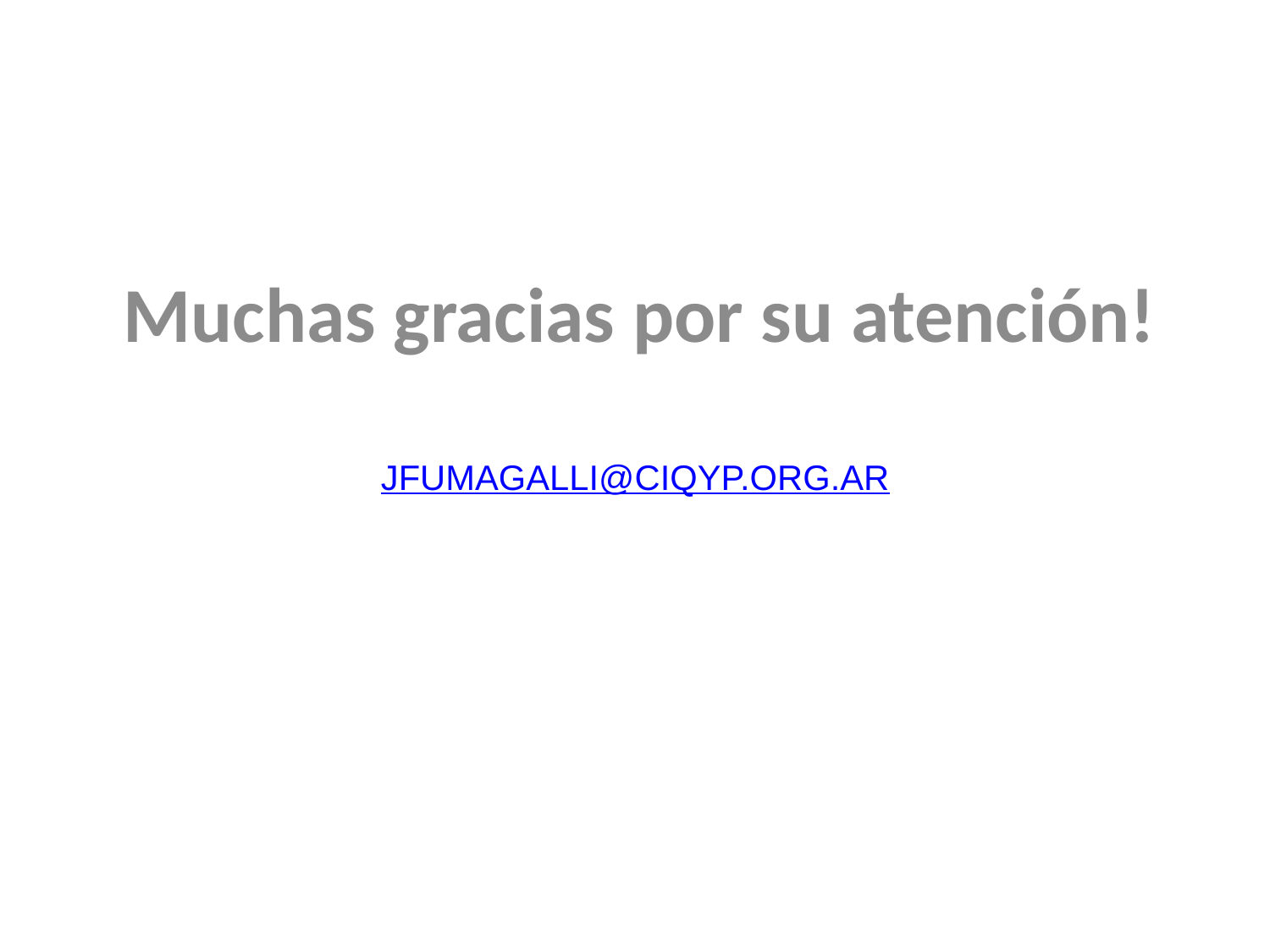

Muchas gracias por su atención!
# jfumagalli@ciqyp.org.ar